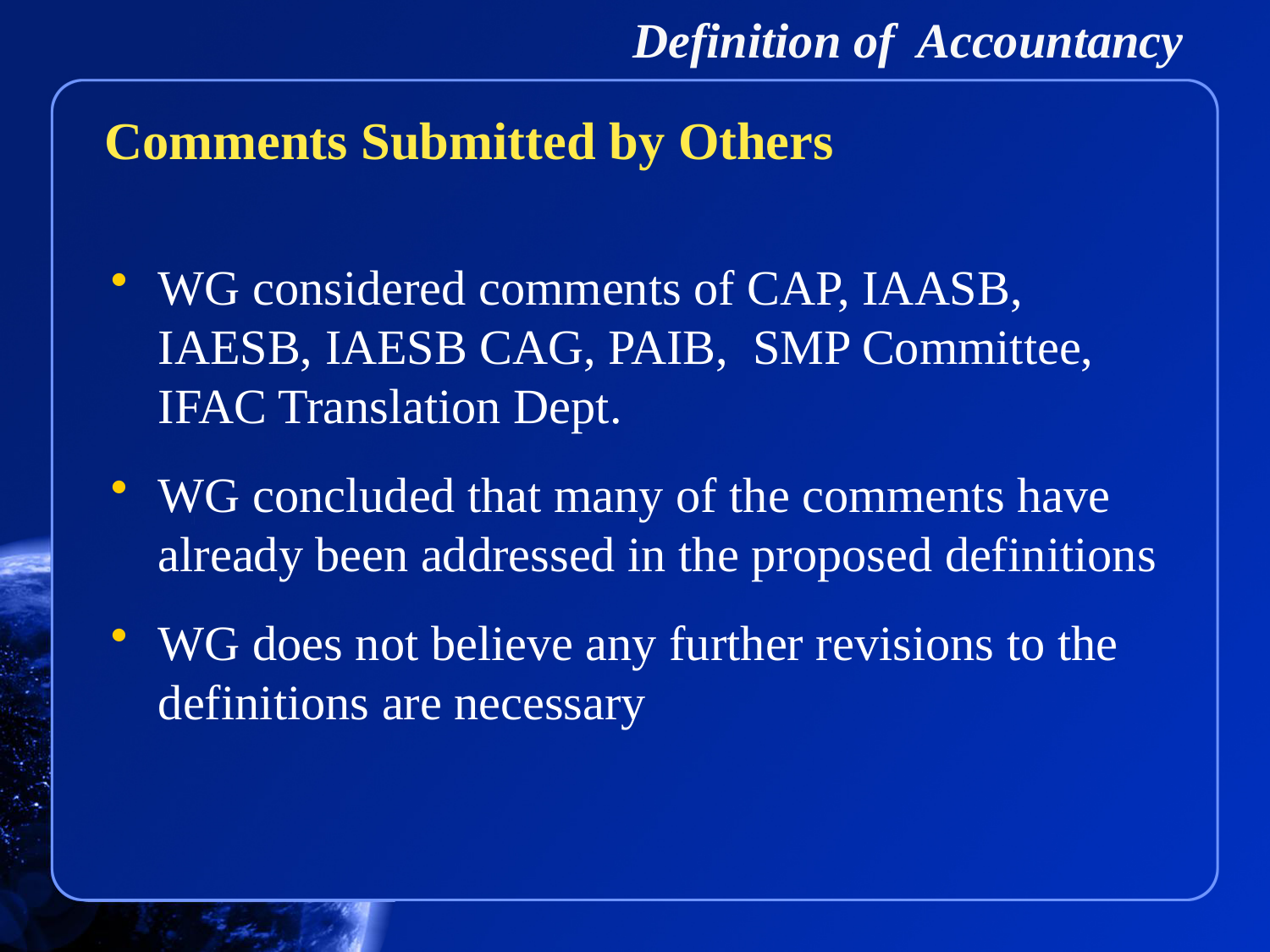

# Definition of  Accountancy
Comments Submitted by Others
WG considered comments of CAP, IAASB, IAESB, IAESB CAG, PAIB,  SMP Committee, IFAC Translation Dept.
WG concluded that many of the comments have already been addressed in the proposed definitions
WG does not believe any further revisions to the definitions are necessary